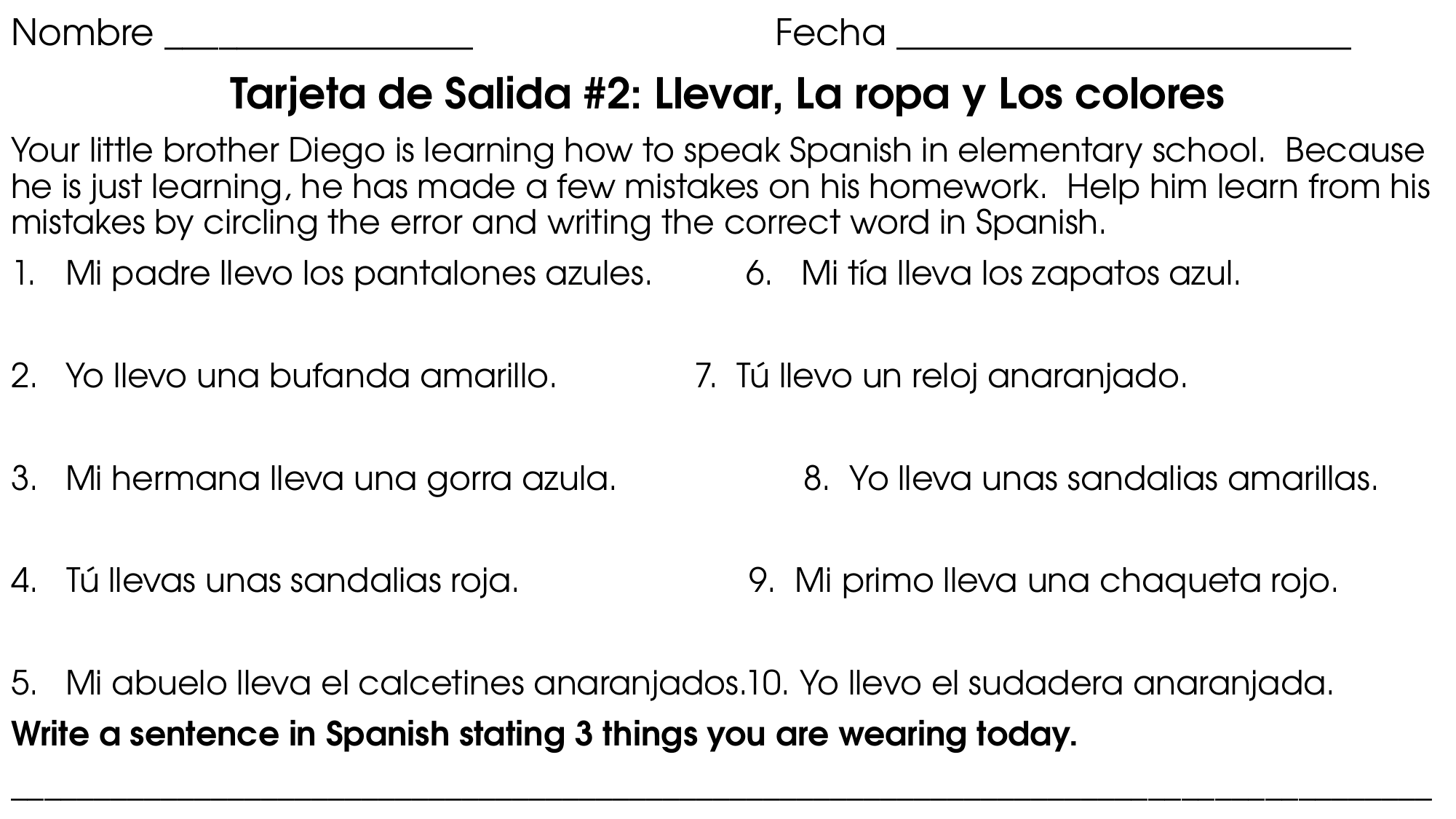

# Nombre _________________ 			Fecha _________________________
Tarjeta de Salida #2: Llevar, La ropa y Los colores
Your little brother Diego is learning how to speak Spanish in elementary school.  Because he is just learning, he has made a few mistakes on his homework.  Help him learn from his mistakes by circling the error and writing the correct word in Spanish.
Mi padre llevo los pantalones azules.          6.   Mi tía lleva los zapatos azul.

Yo llevo una bufanda amarillo.	         7.  Tú llevo un reloj anaranjado.

Mi hermana lleva una gorra azula.	         8.  Yo lleva unas sandalias amarillas.

4.   Tú llevas unas sandalias roja.		         9.  Mi primo lleva una chaqueta rojo.

Mi abuelo lleva el calcetines anaranjados.10. Yo llevo el sudadera anaranjada.
Write a sentence in Spanish stating 3 things you are wearing today.
_____________________________________________________________________________________